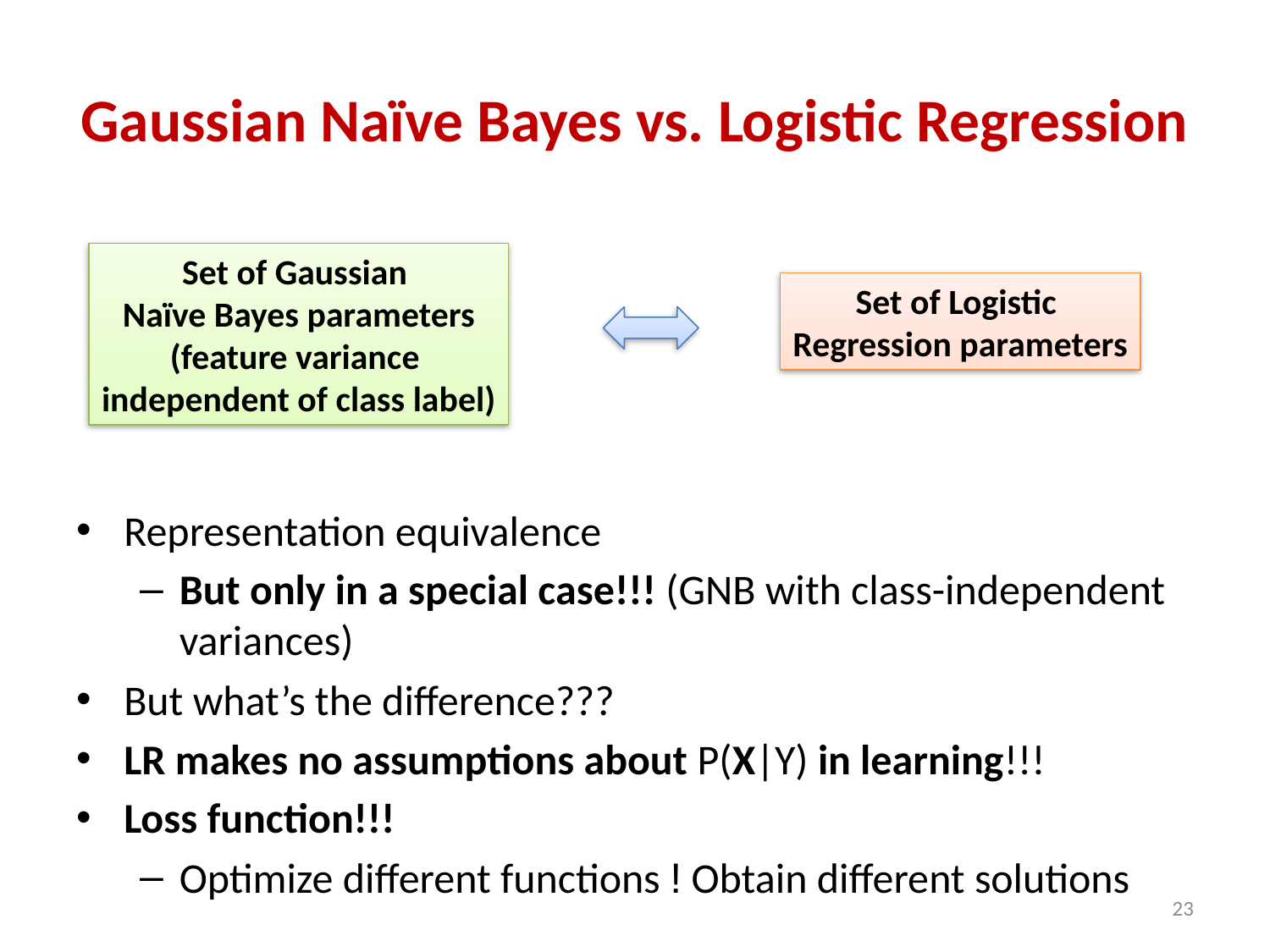

# Gaussian Naïve Bayes vs. Logistic Regression
Set of Gaussian
Naïve Bayes parameters
(feature variance
independent of class label)
Set of Logistic
Regression parameters

Representation equivalence
But only in a special case!!! (GNB with class-independent variances)
But what’s the difference???
LR makes no assumptions about P(X|Y) in learning!!!
Loss function!!!
Optimize different functions ! Obtain different solutions
23